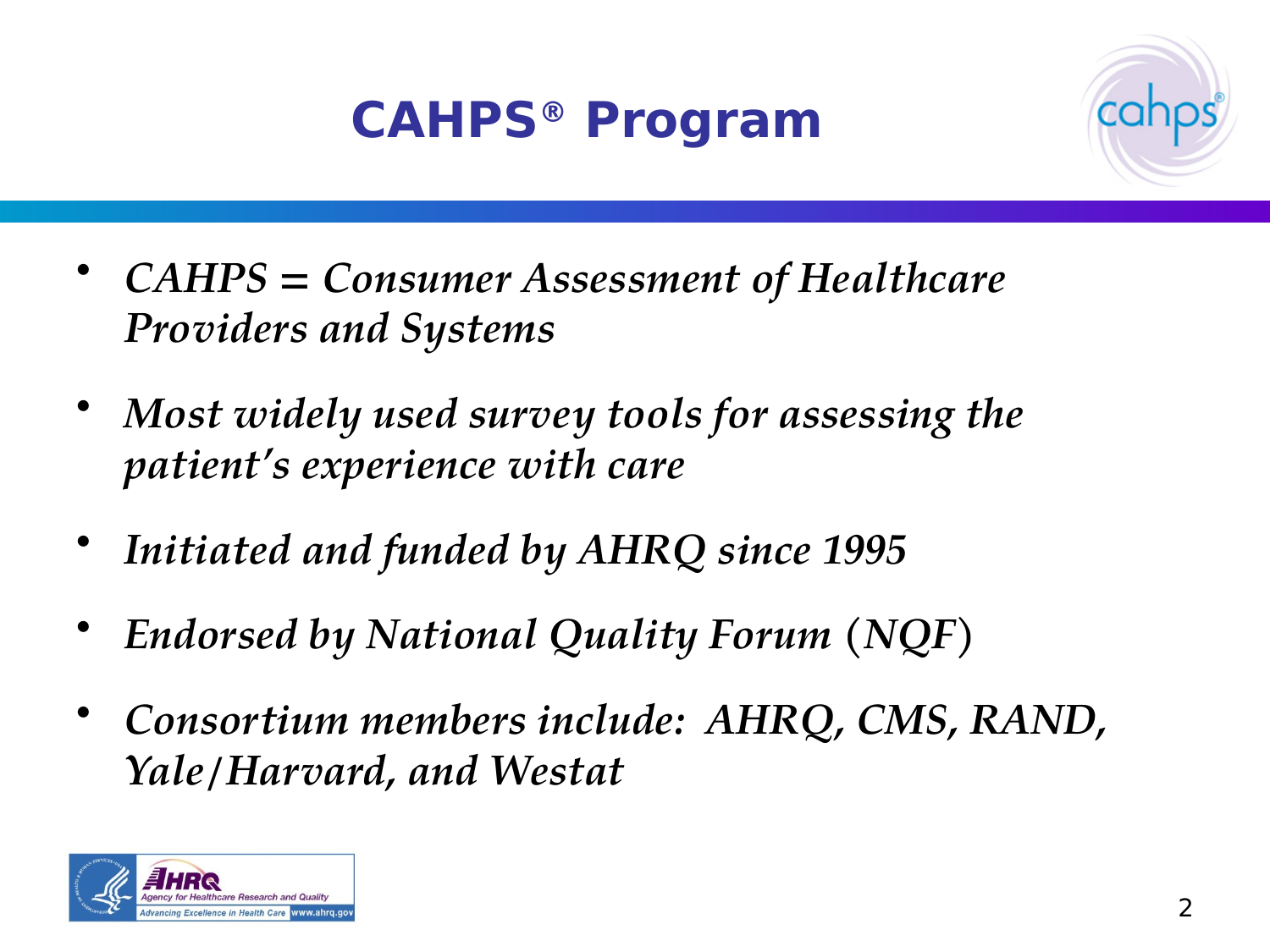

# CAHPS® Program
CAHPS = Consumer Assessment of Healthcare Providers and Systems

Most widely used survey tools for assessing the patient’s experience with care

Initiated and funded by AHRQ since 1995

Endorsed by National Quality Forum (NQF)

Consortium members include:  AHRQ, CMS, RAND, Yale/Harvard, and Westat

2